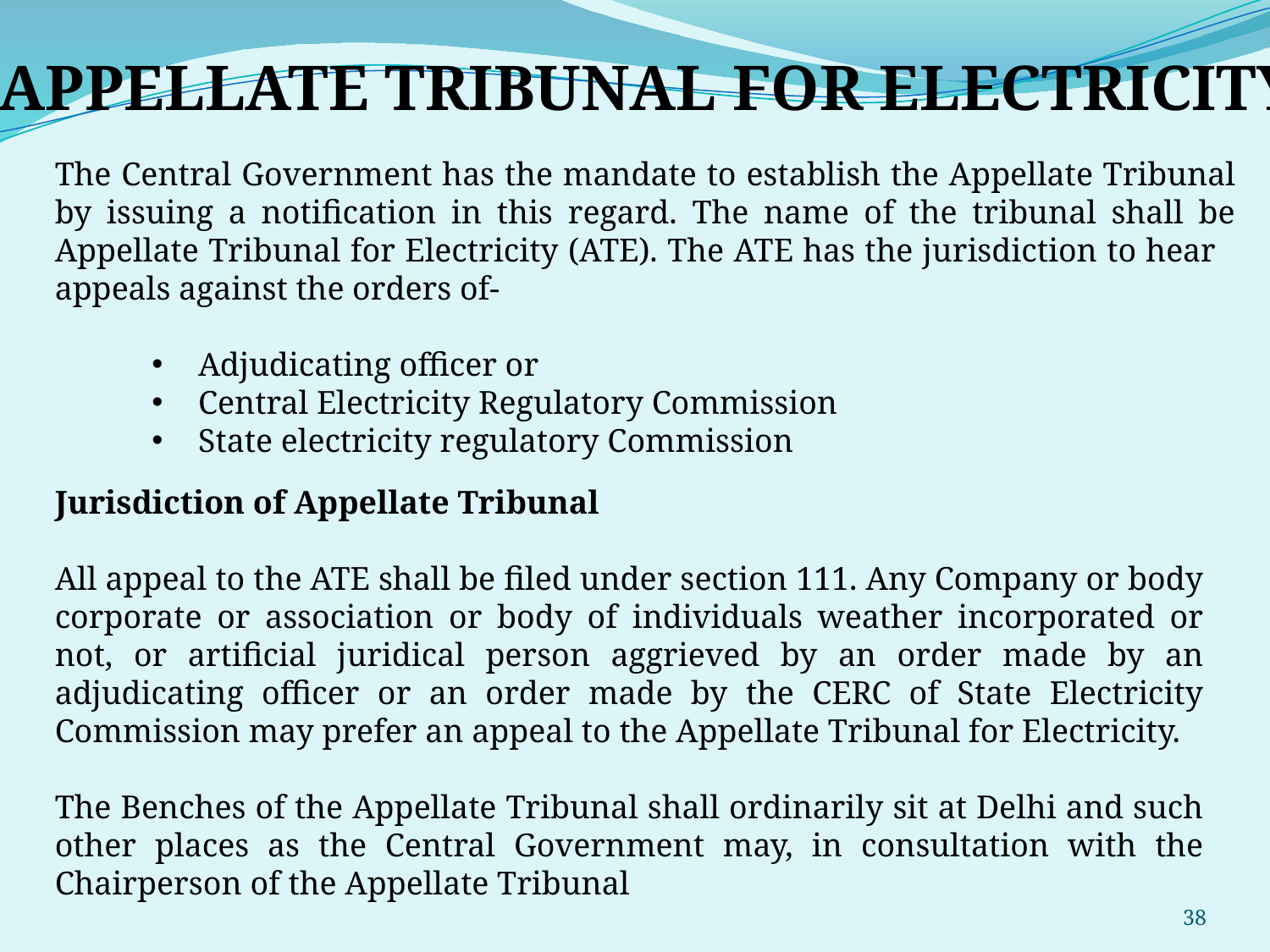

APPELLATE TRIBUNAL FOR ELECTRICITY
The Central Government has the mandate to establish the Appellate Tribunal by issuing a notification in this regard. The name of the tribunal shall be Appellate Tribunal for Electricity (ATE). The ATE has the jurisdiction to hear   appeals against the orders of-

  Adjudicating officer or
  Central Electricity Regulatory Commission
  State electricity regulatory Commission
Jurisdiction of Appellate Tribunal

All appeal to the ATE shall be filed under section 111. Any Company or body corporate or association or body of individuals weather incorporated or not, or artificial juridical person aggrieved by an order made by an adjudicating officer or an order made by the CERC of State Electricity Commission may prefer an appeal to the Appellate Tribunal for Electricity.

The Benches of the Appellate Tribunal shall ordinarily sit at Delhi and such other places as the Central Government may, in consultation with the Chairperson of the Appellate Tribunal

38